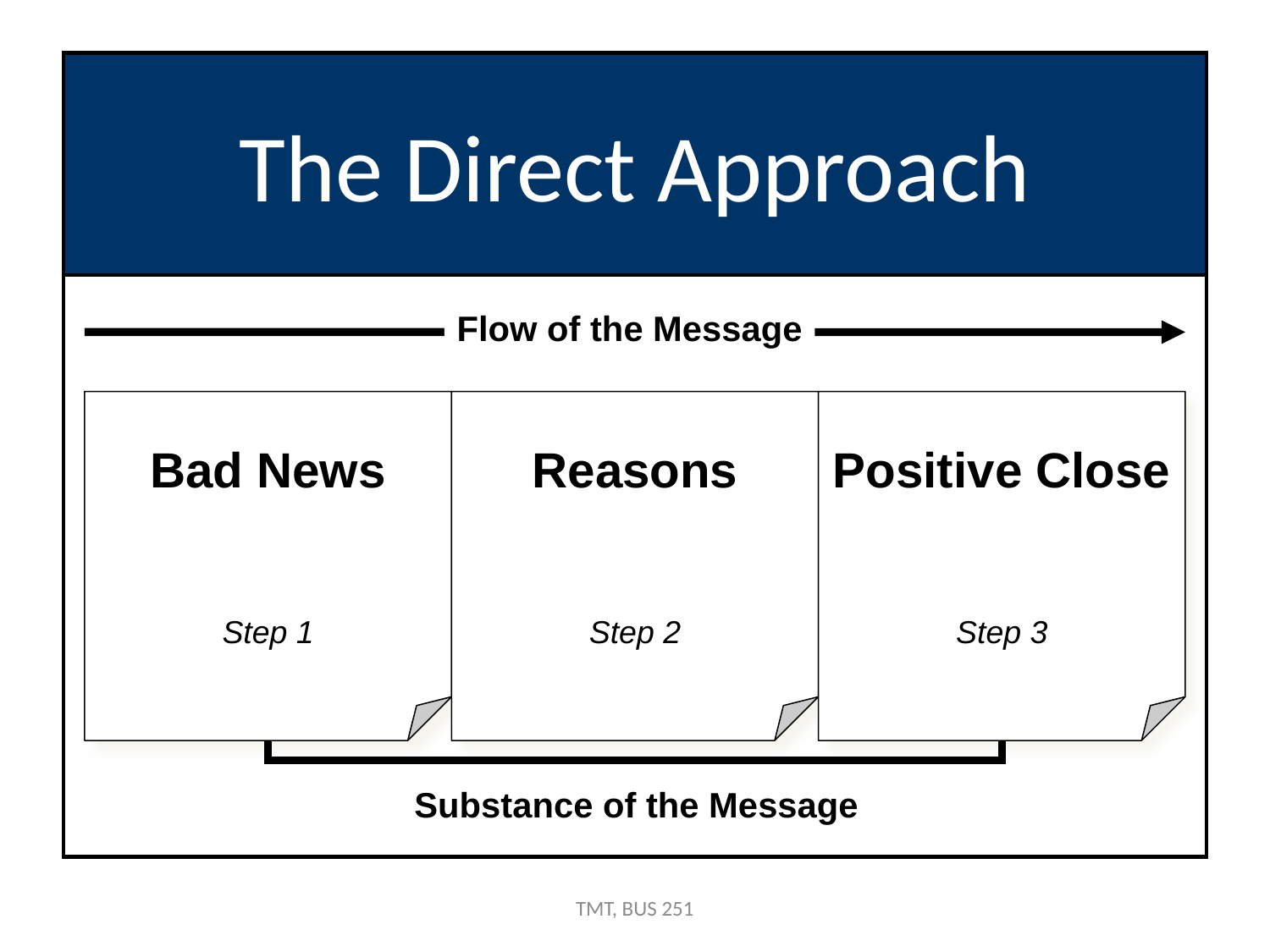

# The Direct Approach

Flow of the Message

Bad News

Step 1
Reasons

Step 2
Positive Close

Step 3
Substance of the Message
TMT, BUS 251